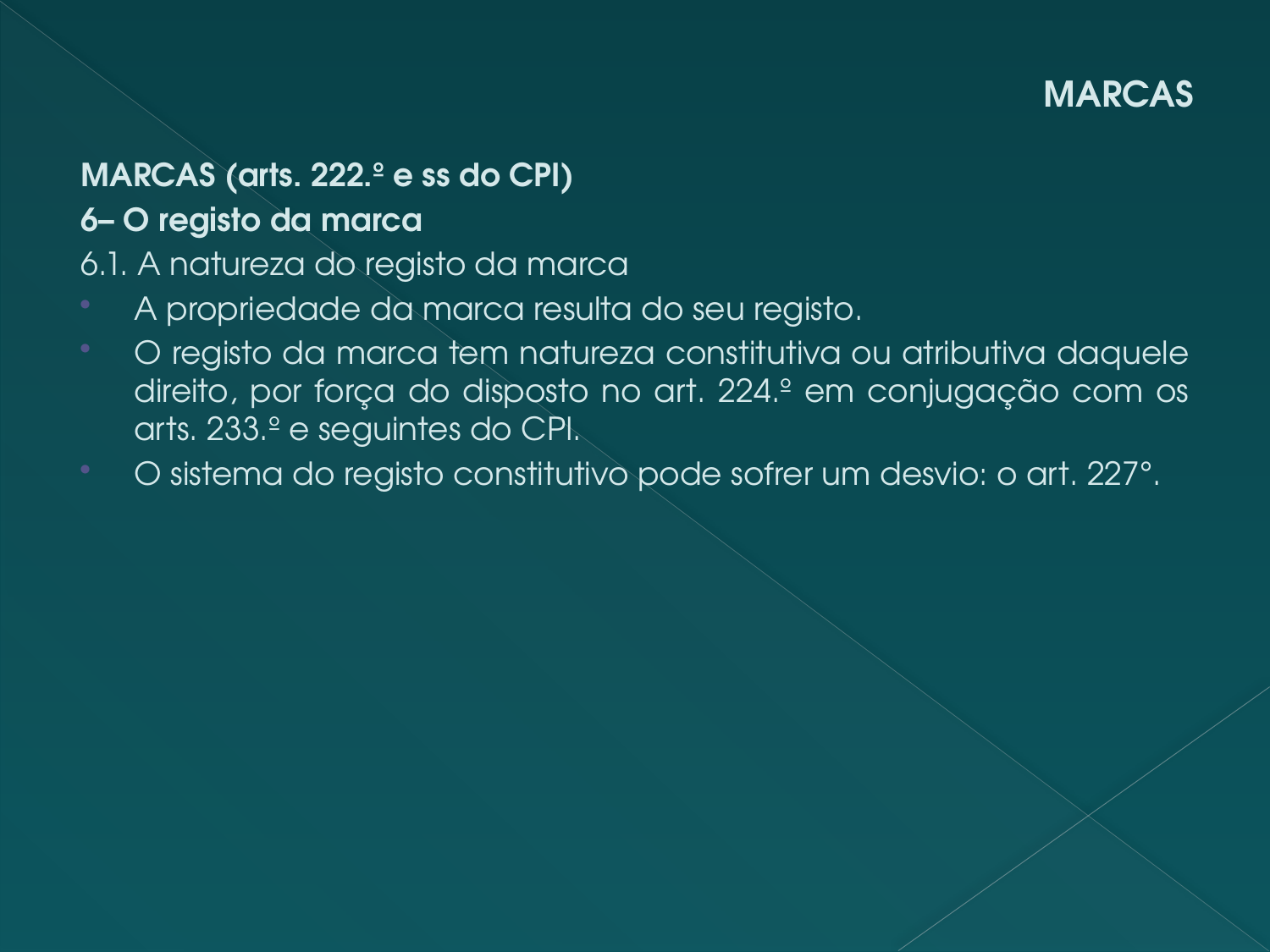

# MARCAS
MARCAS (arts. 222.º e ss do CPI)
6– O registo da marca
6.1. A natureza do registo da marca
A propriedade da marca resulta do seu registo.
O registo da marca tem natureza constitutiva ou atributiva daquele direito, por força do disposto no art. 224.º em conjugação com os arts. 233.º e seguintes do CPI.
O sistema do registo constitutivo pode sofrer um desvio: o art. 227°.